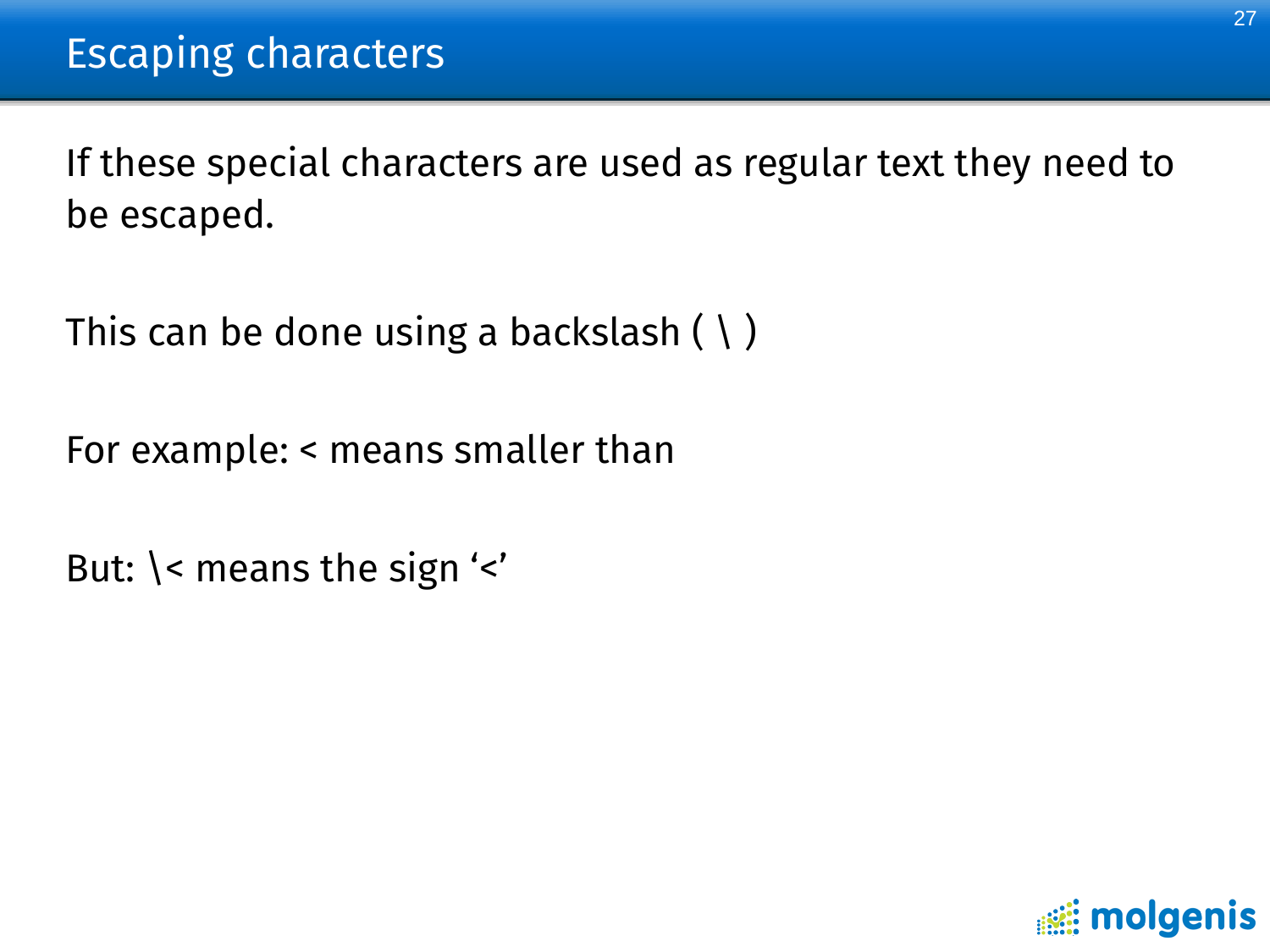

27
# Escaping characters
If these special characters are used as regular text they need to be escaped.

This can be done using a backslash ( \ )

For example: < means smaller than

But: \< means the sign ‘<’